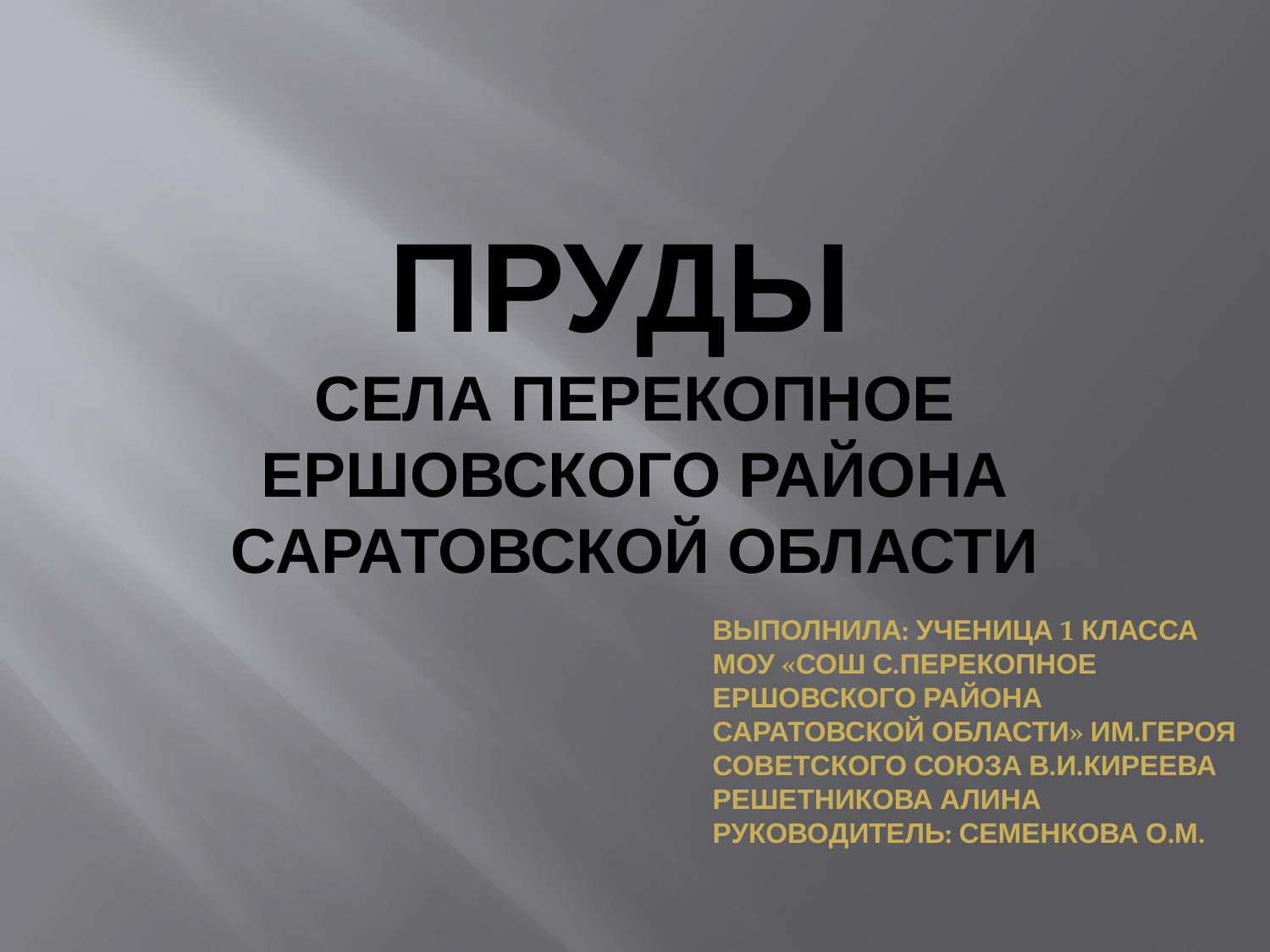

# Пруды села Перекопное Ершовского района саратовской области
Выполнила: ученица 1 класса
МОУ «СОШ с.Перекопное Ершовского района Саратовской области» им.Героя Советского Союза В.И.Киреева
Решетникова Алина
Руководитель: Семенкова О.М.